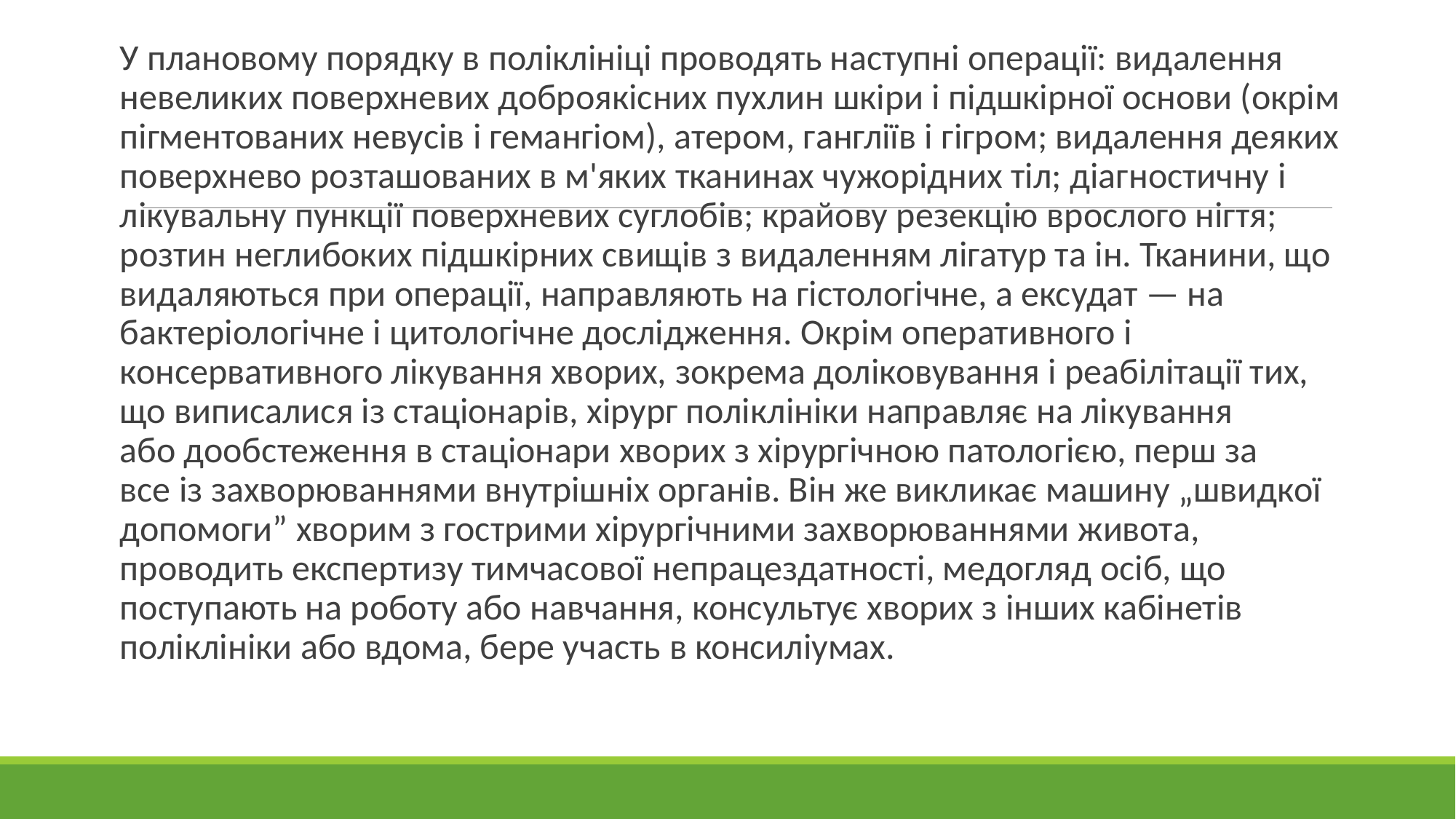

У плановому порядку в поліклініці проводять наступні операції: видалення невеликих поверхневих доброякісних пухлин шкіри і підшкірної основи (окрім пігментованих невусів і гемангіом), атером, гангліїв і гігром; видалення деяких поверхнево розташованих в м'яких тканинах чужорідних тіл; діагностичну і лікувальну пункції поверхневих суглобів; крайову резекцію врослого нігтя; розтин неглибоких підшкірних свищів з видаленням лігатур та ін. Тканини, що видаляються при операції, направляють на гістологічне, а ексудат — на бактеріологічне і цитологічне дослідження. Окрім оперативного і консервативного лікування хворих, зокрема доліковування і реабілітації тих, що виписалися із стаціонарів, хірург поліклініки направляє на лікування або дообстеження в стаціонари хворих з хірургічною патологією, перш за все із захворюваннями внутрішніх органів. Він же викликає машину „швидкої допомоги” хворим з гострими хірургічними захворюваннями живота, проводить експертизу тимчасової непрацездатності, медогляд осіб, що поступають на роботу або навчання, консультує хворих з інших кабінетів поліклініки або вдома, бере участь в консиліумах.